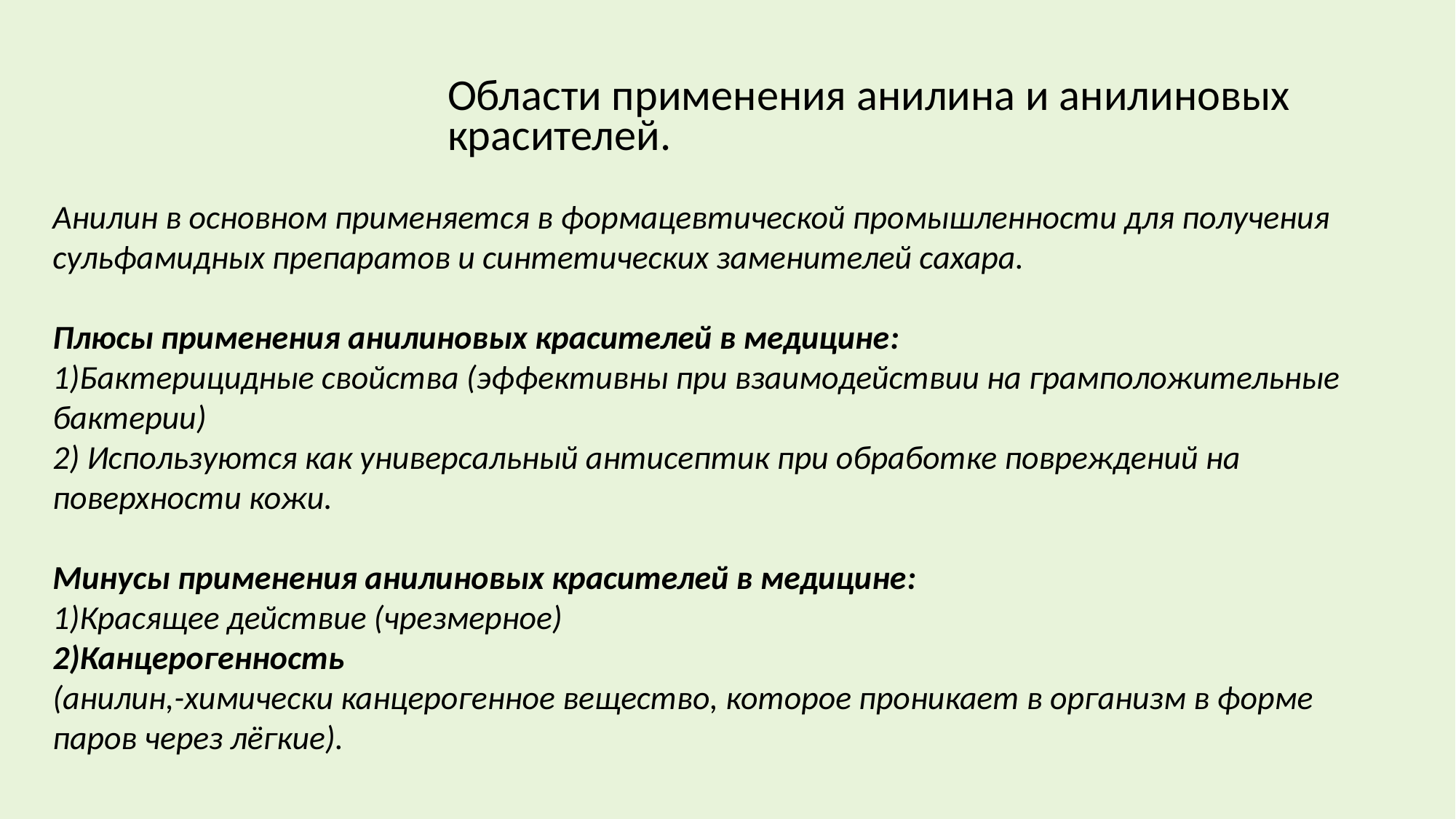

Области применения анилина и анилиновых красителей.
Анилин в основном применяется в формацевтической промышленности для получения сульфамидных препаратов и синтетических заменителей сахара.

Плюсы применения анилиновых красителей в медицине:
1)Бактерицидные свойства (эффективны при взаимодействии на грамположительные бактерии)
2) Используются как универсальный антисептик при обработке повреждений на поверхности кожи.

Минусы применения анилиновых красителей в медицине:
1)Красящее действие (чрезмерное)
2)Канцерогенность
(анилин,-химически канцерогенное вещество, которое проникает в организм в форме паров через лёгкие).